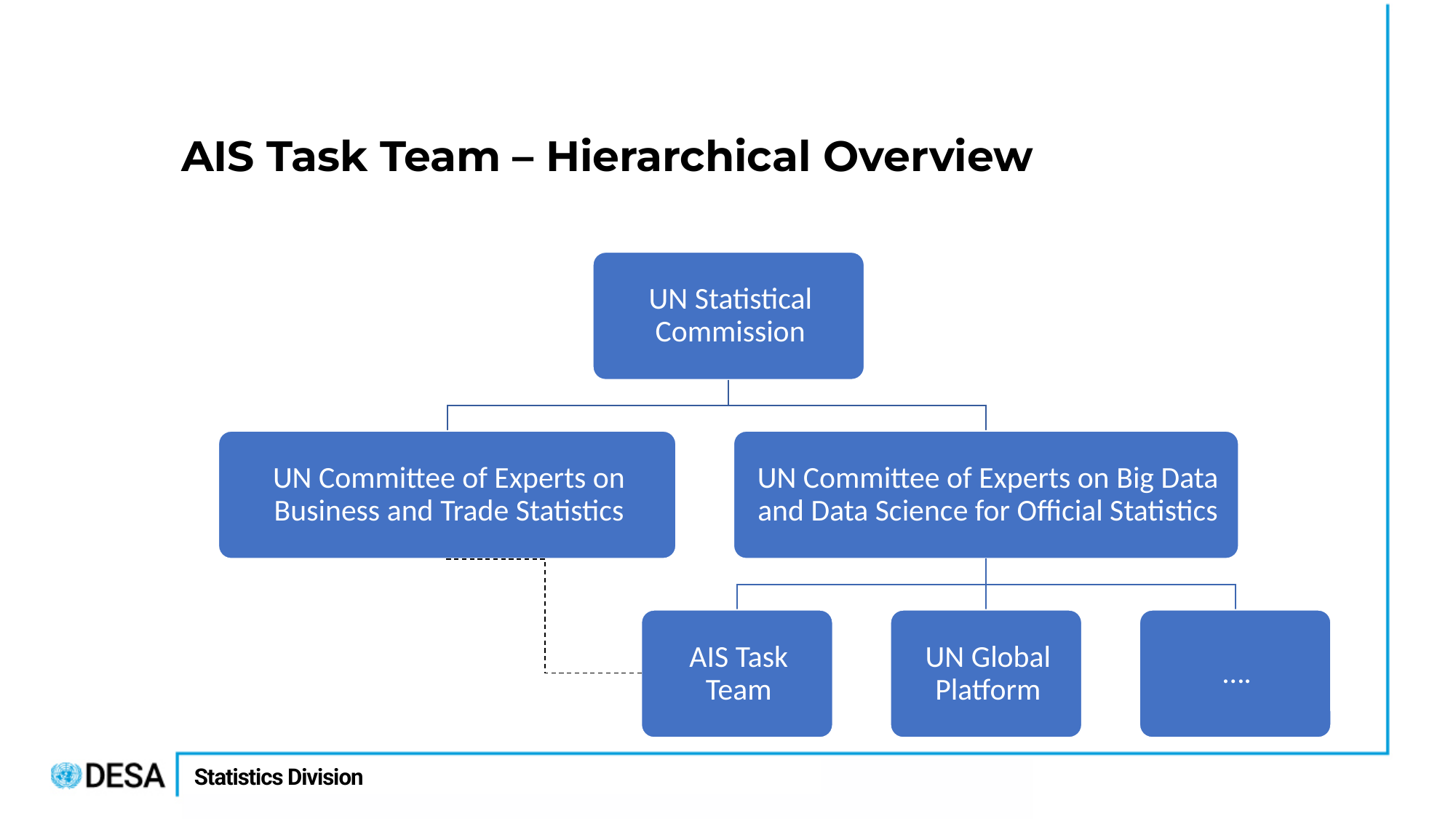

# AIS Task Team – Hierarchical Overview
UN Statistical Commission
UN Committee of Experts on Business and Trade Statistics
UN Committee of Experts on Big Data and Data Science for Official Statistics
AIS Task Team
UN Global Platform
….